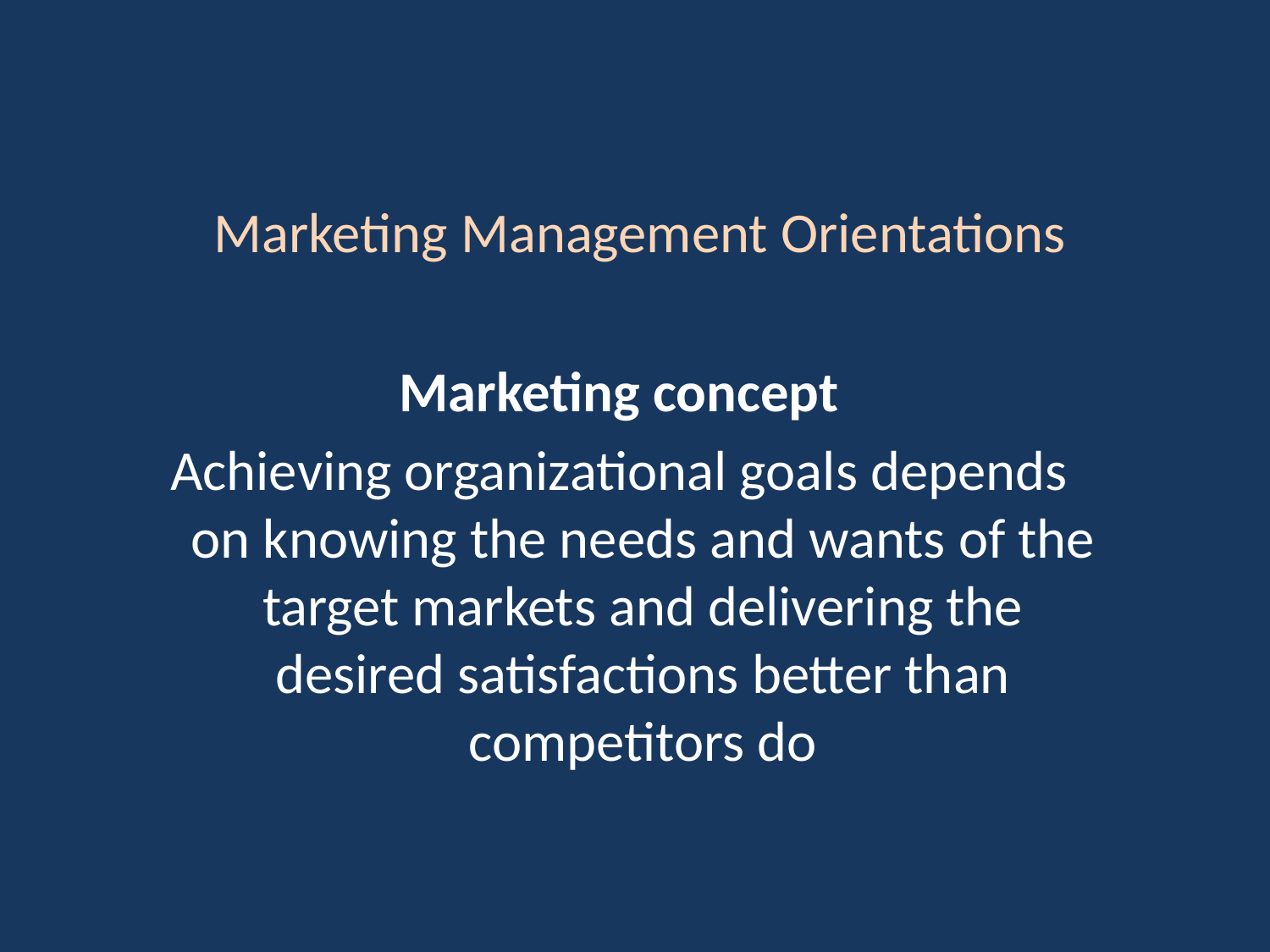

Marketing Management Orientations

Marketing concept
Achieving organizational goals depends on knowing the needs and wants of the target markets and delivering the desired satisfactions better than competitors do